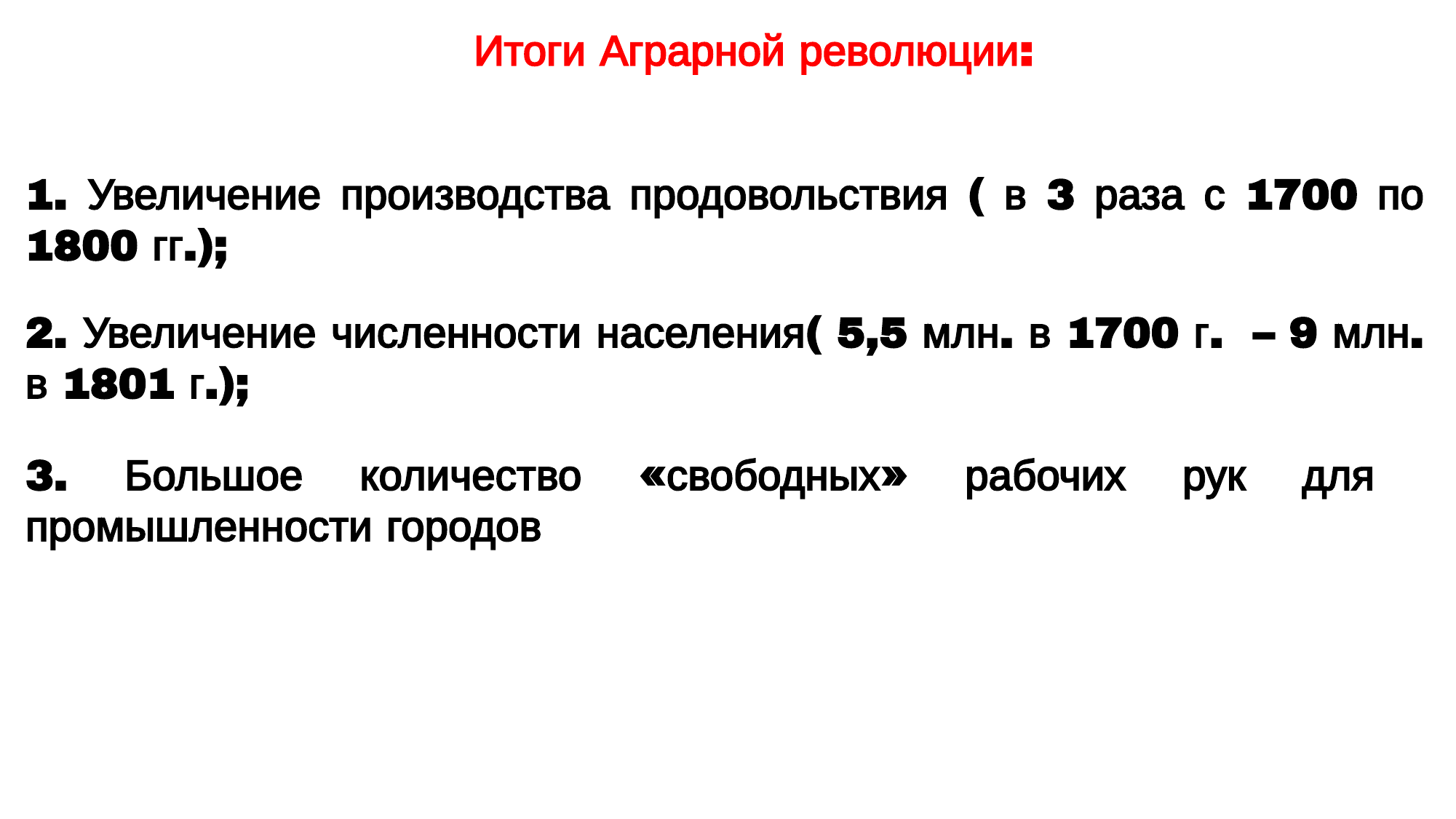

Итоги Аграрной революции:
1. Увеличение производства продовольствия ( в 3 раза с 1700 по 1800 гг.);
2. Увеличение численности населения( 5,5 млн. в 1700 г.  – 9 млн. в 1801 г.);

3. Большое количество «свободных» рабочих рук для промышленности городов